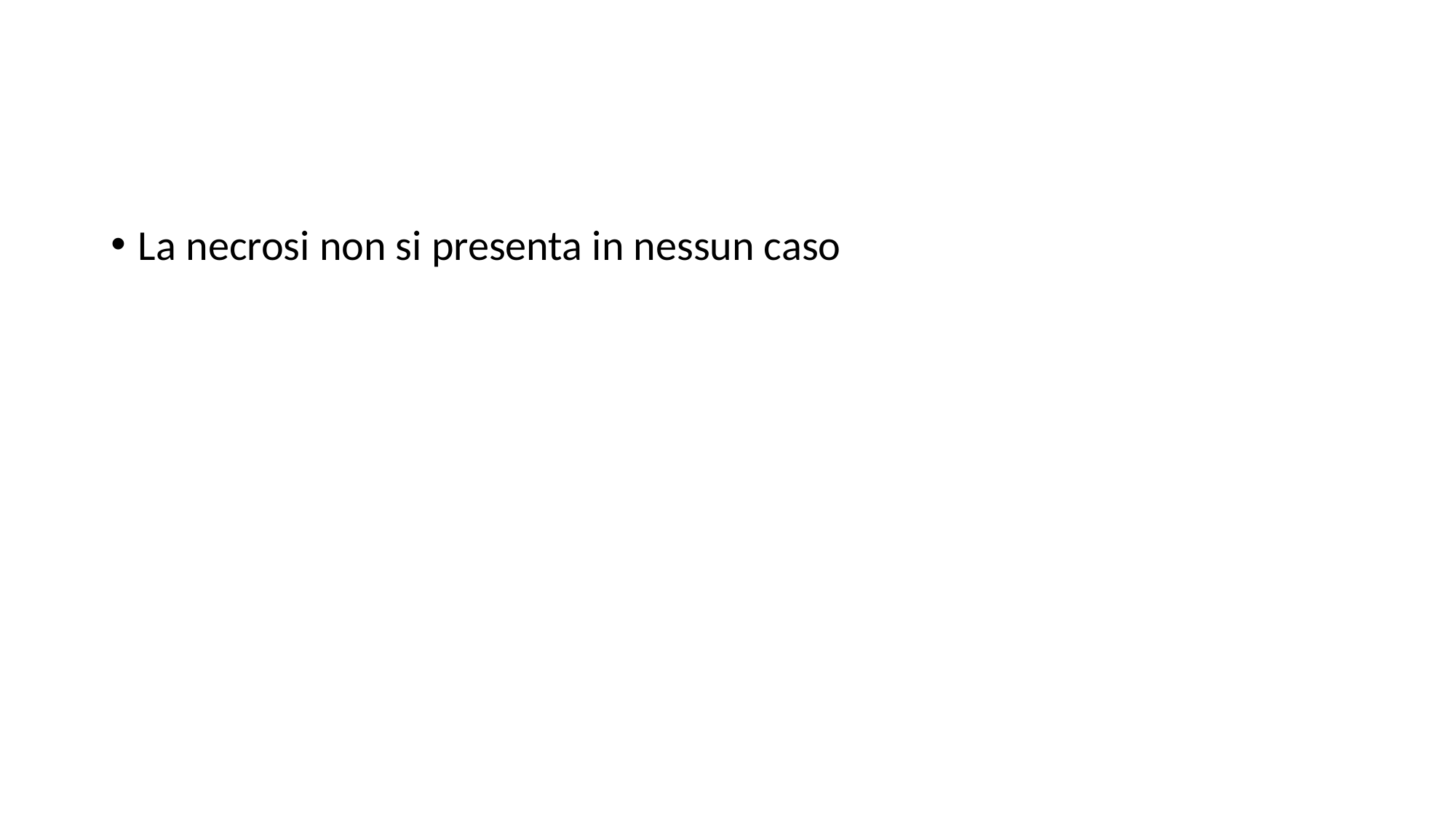

#
La necrosi non si presenta in nessun caso